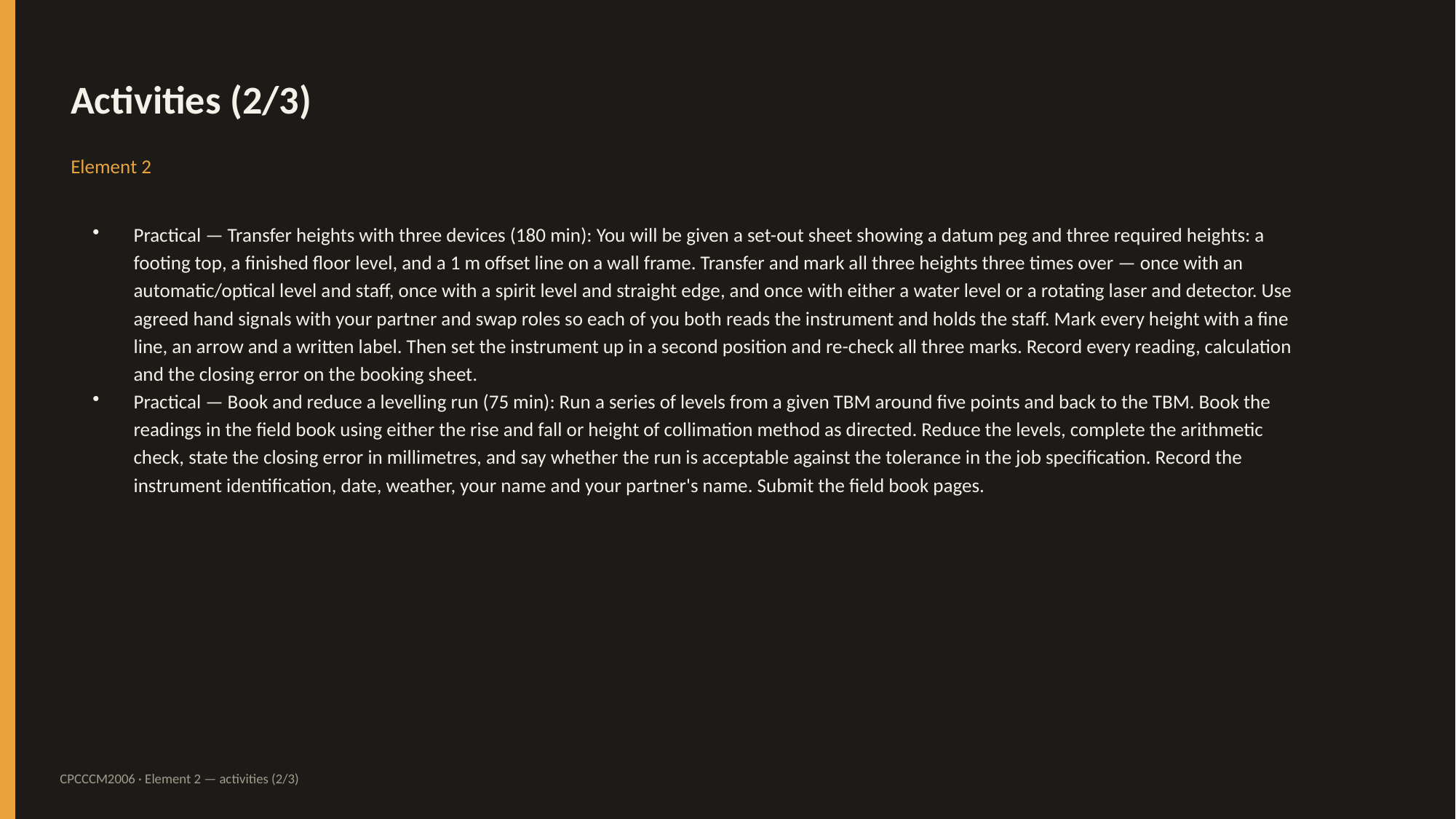

Activities (2/3)
Element 2
Practical — Transfer heights with three devices (180 min): You will be given a set-out sheet showing a datum peg and three required heights: a footing top, a finished floor level, and a 1 m offset line on a wall frame. Transfer and mark all three heights three times over — once with an automatic/optical level and staff, once with a spirit level and straight edge, and once with either a water level or a rotating laser and detector. Use agreed hand signals with your partner and swap roles so each of you both reads the instrument and holds the staff. Mark every height with a fine line, an arrow and a written label. Then set the instrument up in a second position and re-check all three marks. Record every reading, calculation and the closing error on the booking sheet.
Practical — Book and reduce a levelling run (75 min): Run a series of levels from a given TBM around five points and back to the TBM. Book the readings in the field book using either the rise and fall or height of collimation method as directed. Reduce the levels, complete the arithmetic check, state the closing error in millimetres, and say whether the run is acceptable against the tolerance in the job specification. Record the instrument identification, date, weather, your name and your partner's name. Submit the field book pages.
CPCCCM2006 · Element 2 — activities (2/3)